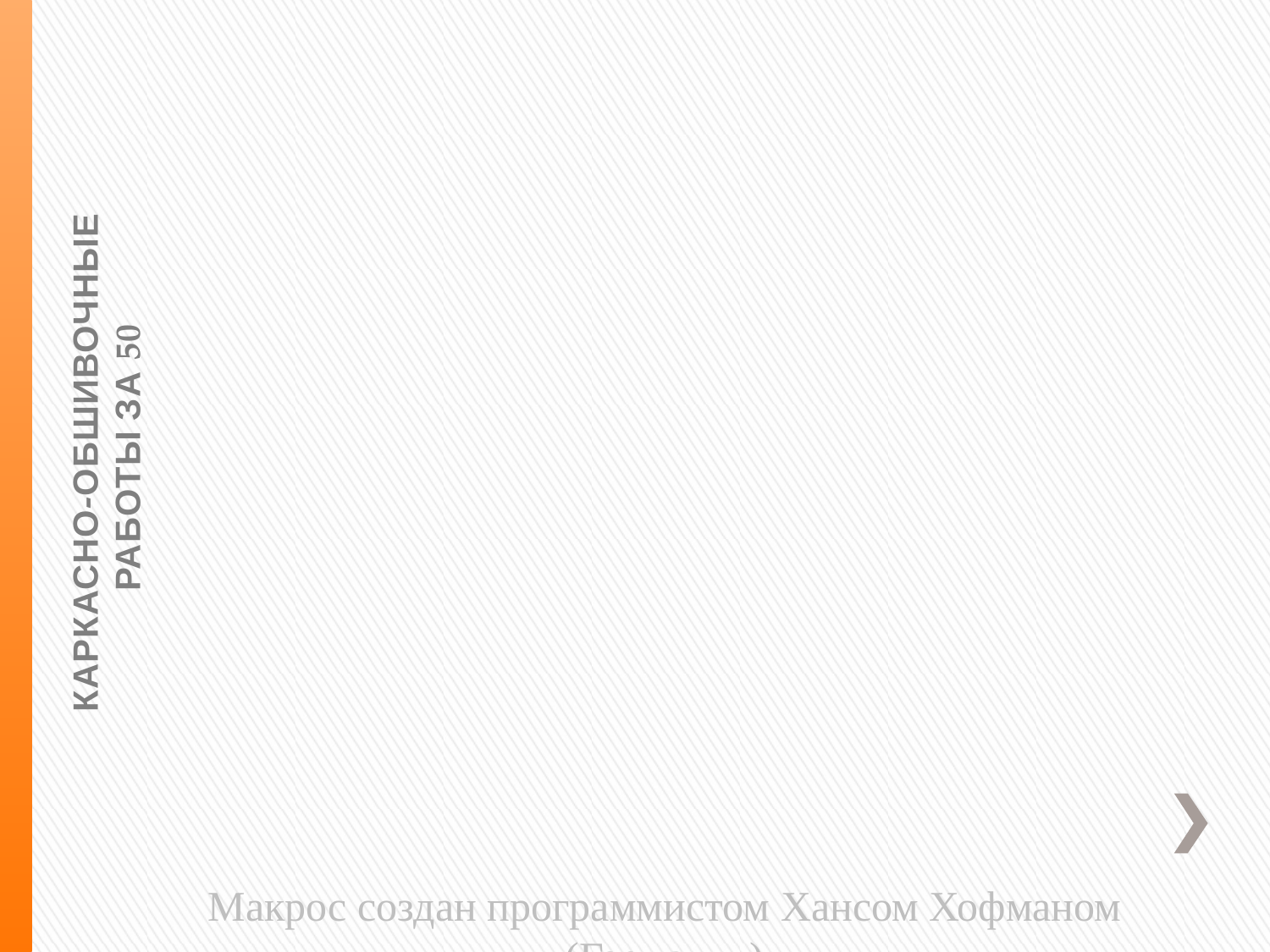

КАРКАСНО-ОБШИВОЧНЫЕ
работы за 50
Макрос создан программистом Хансом Хофманом (Германия)